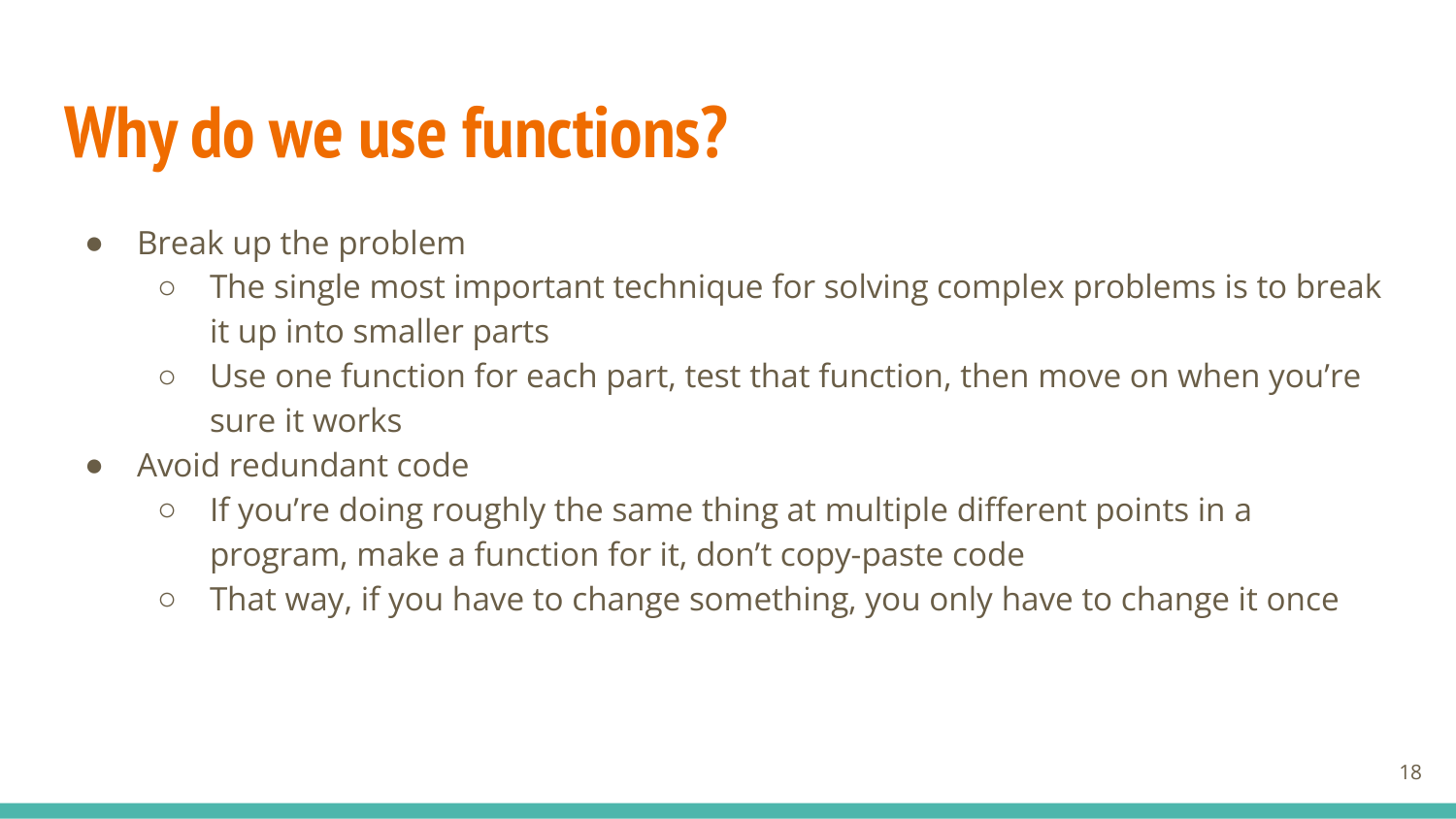

# Why do we use functions?
Break up the problem
The single most important technique for solving complex problems is to break it up into smaller parts
Use one function for each part, test that function, then move on when you’re sure it works
Avoid redundant code
If you’re doing roughly the same thing at multiple different points in a program, make a function for it, don’t copy-paste code
That way, if you have to change something, you only have to change it once
18